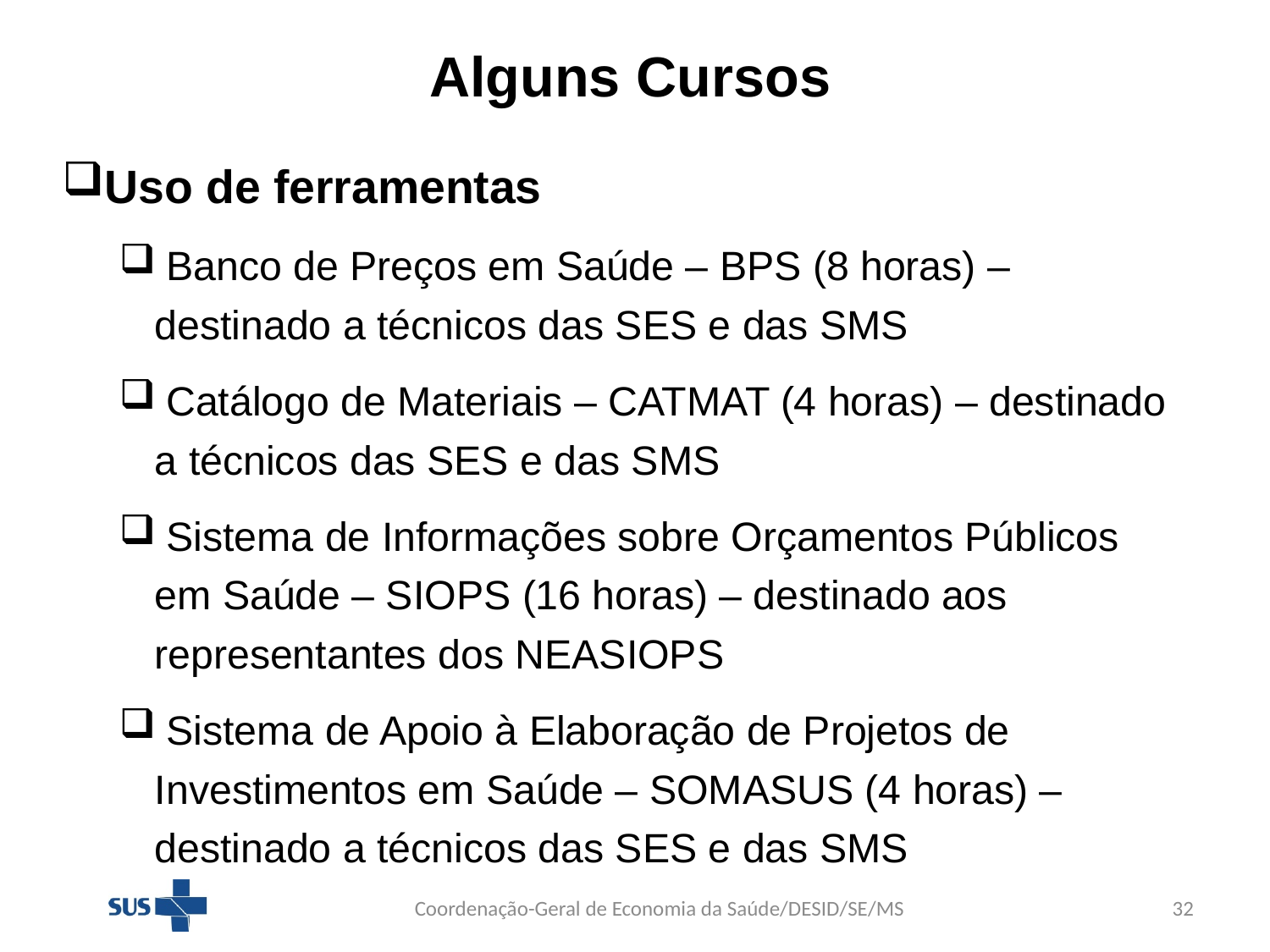

# Alguns Cursos
Uso de ferramentas
 Banco de Preços em Saúde – BPS (8 horas) – destinado a técnicos das SES e das SMS
 Catálogo de Materiais – CATMAT (4 horas) – destinado a técnicos das SES e das SMS
 Sistema de Informações sobre Orçamentos Públicos em Saúde – SIOPS (16 horas) – destinado aos representantes dos NEASIOPS
 Sistema de Apoio à Elaboração de Projetos de Investimentos em Saúde – SOMASUS (4 horas) – destinado a técnicos das SES e das SMS
Coordenação-Geral de Economia da Saúde/DESID/SE/MS
32